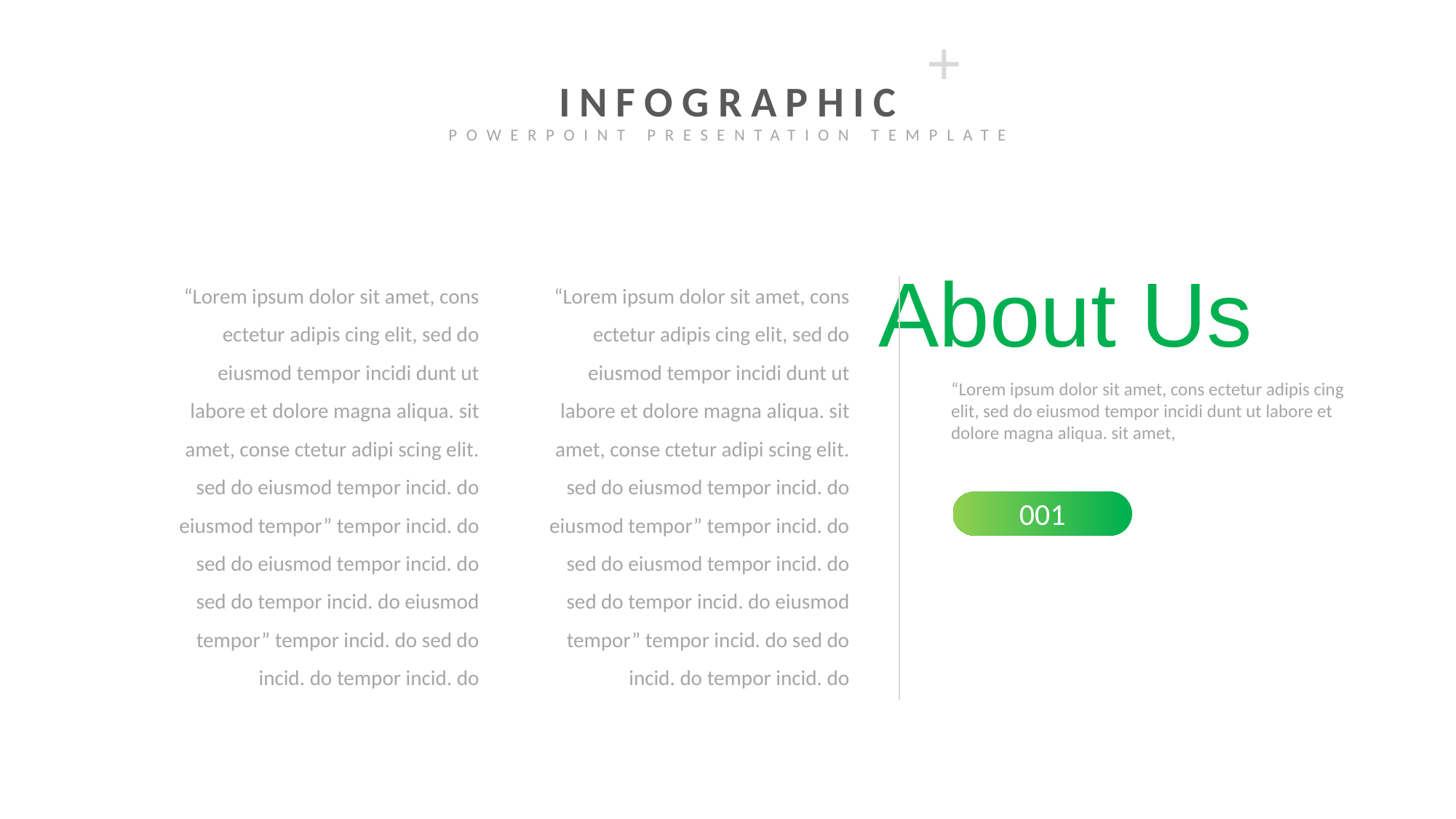

+
INFOGRAPHIC
POWERPOINT PRESENTATION TEMPLATE
About Us
“Lorem ipsum dolor sit amet, cons ectetur adipis cing elit, sed do eiusmod tempor incidi dunt ut labore et dolore magna aliqua. sit amet, conse ctetur adipi scing elit. sed do eiusmod tempor incid. do eiusmod tempor” tempor incid. do sed do eiusmod tempor incid. do sed do tempor incid. do eiusmod tempor” tempor incid. do sed do incid. do tempor incid. do
“Lorem ipsum dolor sit amet, cons ectetur adipis cing elit, sed do eiusmod tempor incidi dunt ut labore et dolore magna aliqua. sit amet, conse ctetur adipi scing elit. sed do eiusmod tempor incid. do eiusmod tempor” tempor incid. do sed do eiusmod tempor incid. do sed do tempor incid. do eiusmod tempor” tempor incid. do sed do incid. do tempor incid. do
“Lorem ipsum dolor sit amet, cons ectetur adipis cing elit, sed do eiusmod tempor incidi dunt ut labore et dolore magna aliqua. sit amet,
001